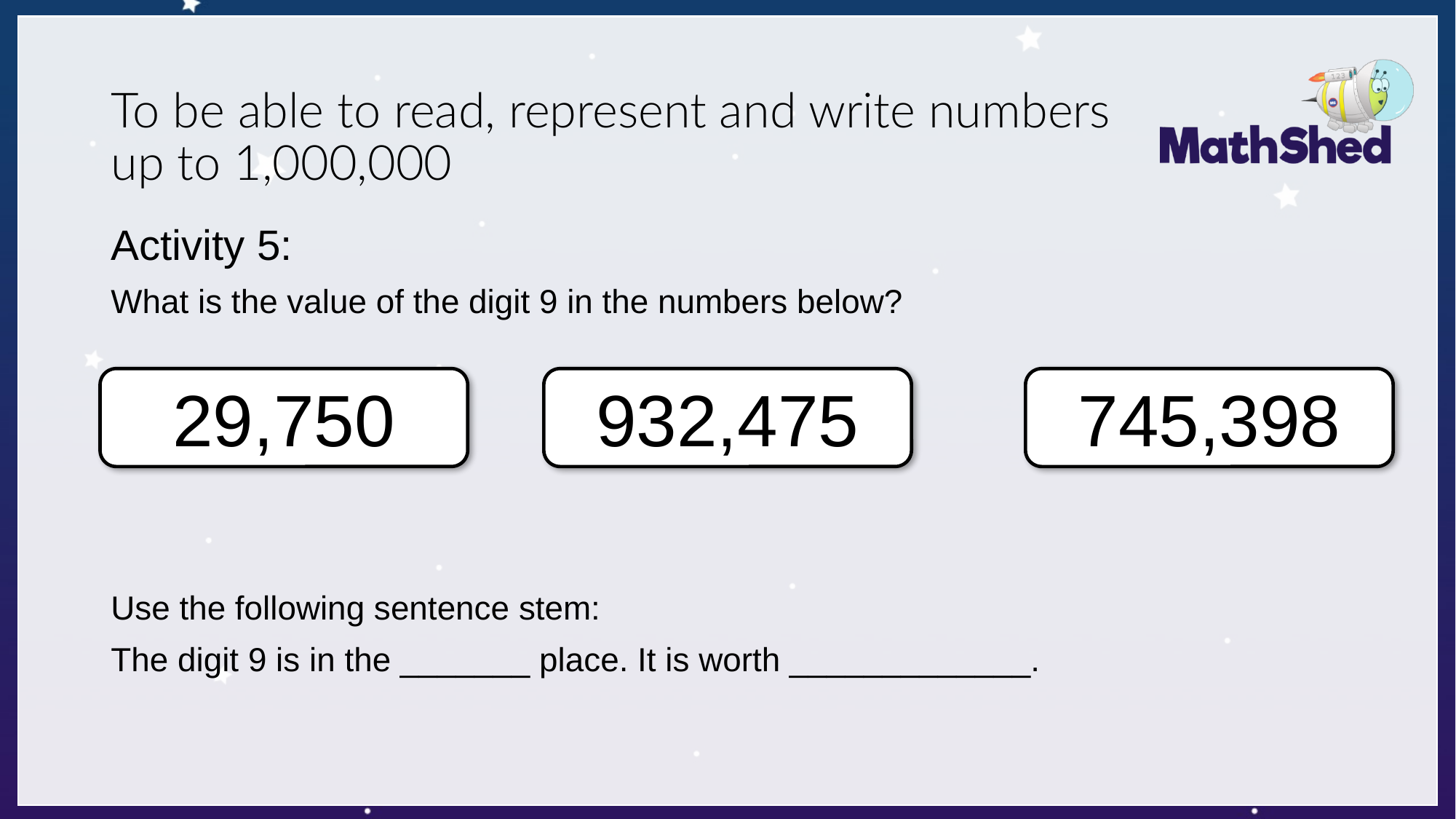

# To be able to read, represent and write numbers up to 1,000,000
Activity 5:
What is the value of the digit 9 in the numbers below?

Use the following sentence stem:
The digit 9 is in the _______ place. It is worth _____________.

932,475
745,398
29,750